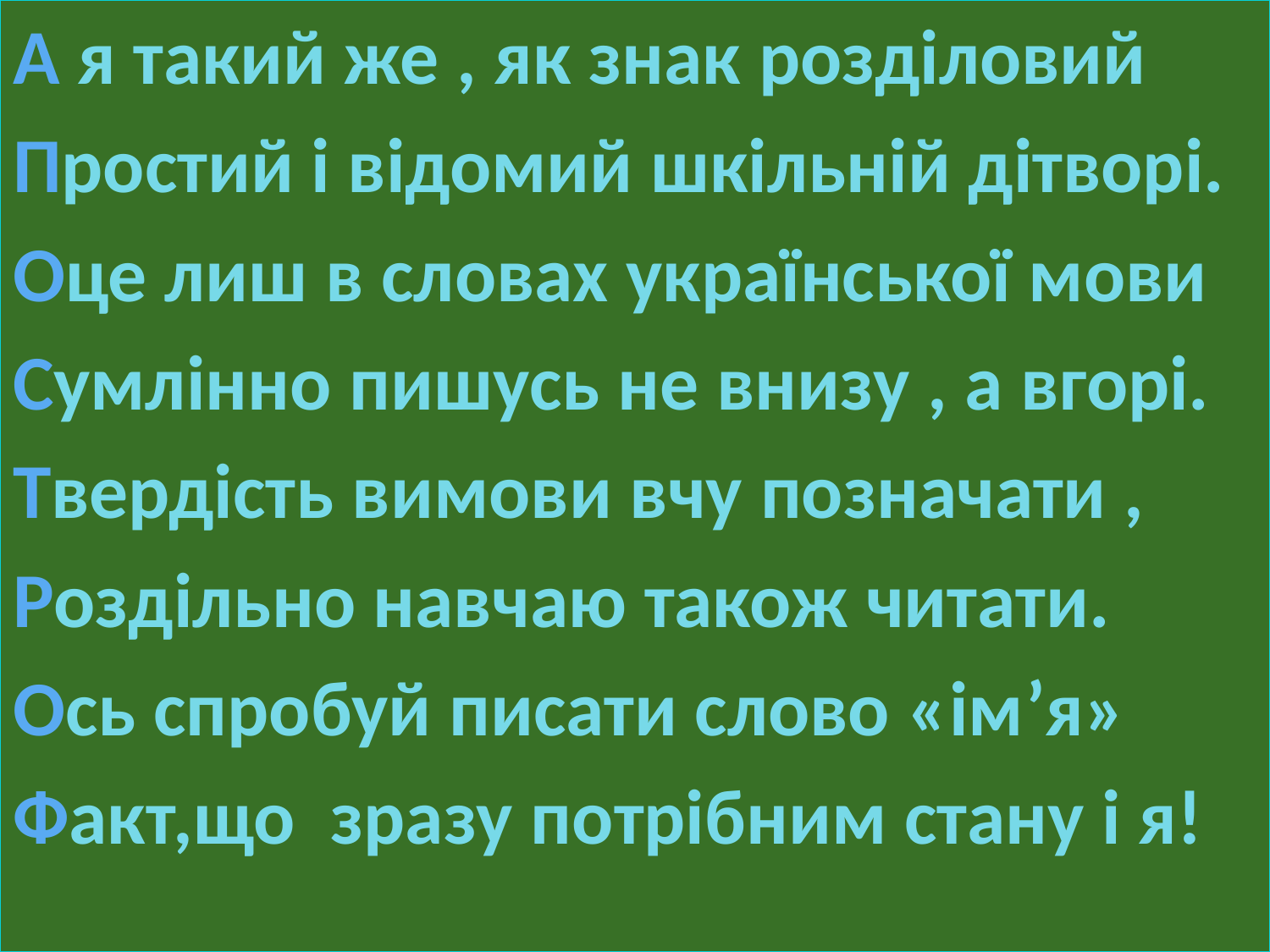

А я такий же , як знак розділовий
Простий і відомий шкільній дітворі.
Оце лиш в словах української мови
Сумлінно пишусь не внизу , а вгорі.
Твердість вимови вчу позначати ,
Роздільно навчаю також читати.
Ось спробуй писати слово «ім’я»
Факт,що  зразу потрібним стану і я!
#